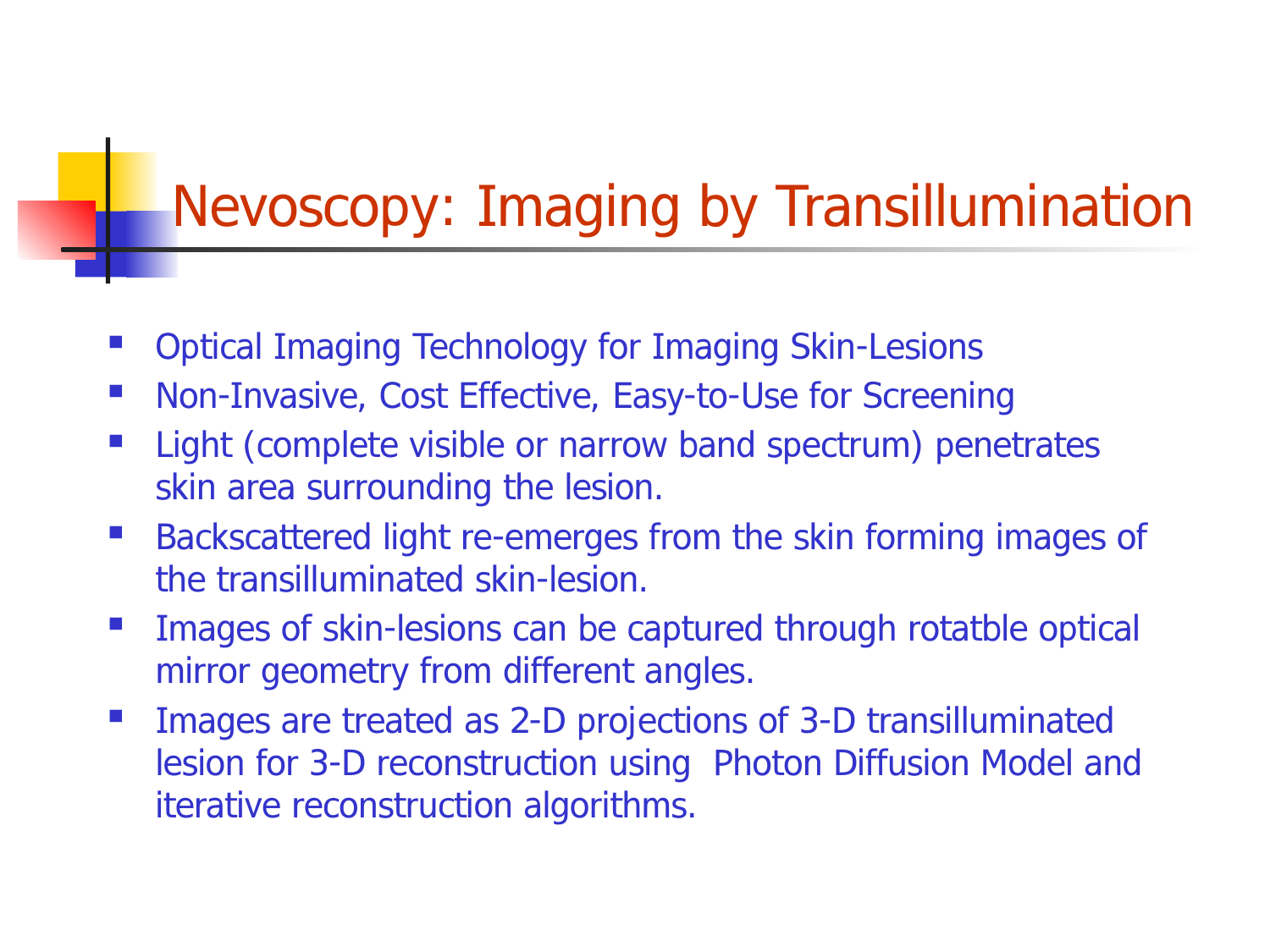

# Nevoscopy: Imaging by Transillumination
Optical Imaging Technology for Imaging Skin-Lesions
Non-Invasive, Cost Effective, Easy-to-Use for Screening
Light (complete visible or narrow band spectrum) penetrates skin area surrounding the lesion.
Backscattered light re-emerges from the skin forming images of the transilluminated skin-lesion.
Images of skin-lesions can be captured through rotatble optical mirror geometry from different angles.
Images are treated as 2-D projections of 3-D transilluminated lesion for 3-D reconstruction using  Photon Diffusion Model and iterative reconstruction algorithms.